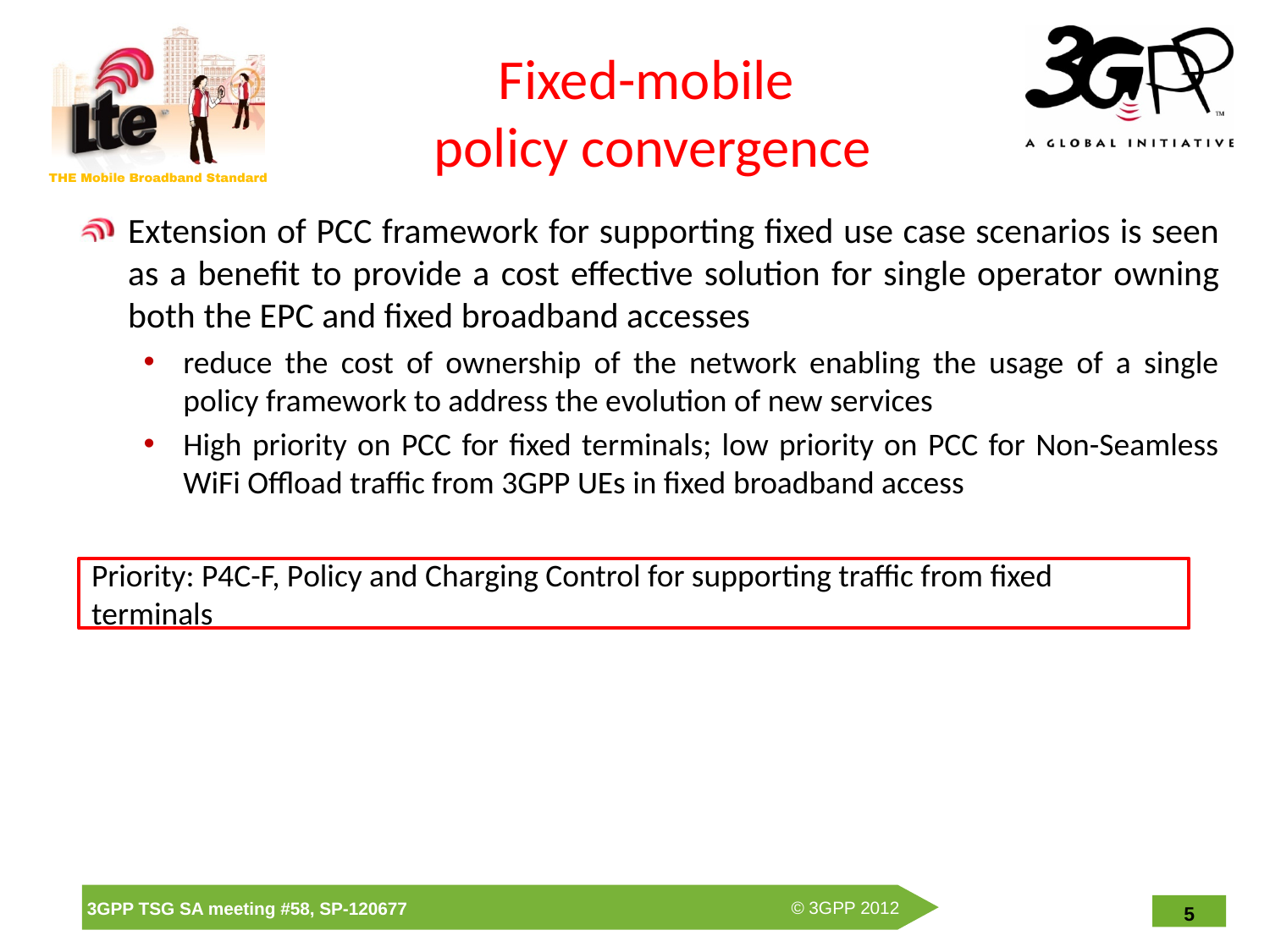

# Fixed-mobile policy convergence
Extension of PCC framework for supporting fixed use case scenarios is seen as a benefit to provide a cost effective solution for single operator owning both the EPC and fixed broadband accesses
reduce the cost of ownership of the network enabling the usage of a single policy framework to address the evolution of new services
High priority on PCC for fixed terminals; low priority on PCC for Non-Seamless WiFi Offload traffic from 3GPP UEs in fixed broadband access
Priority: P4C-F, Policy and Charging Control for supporting traffic from fixed terminals